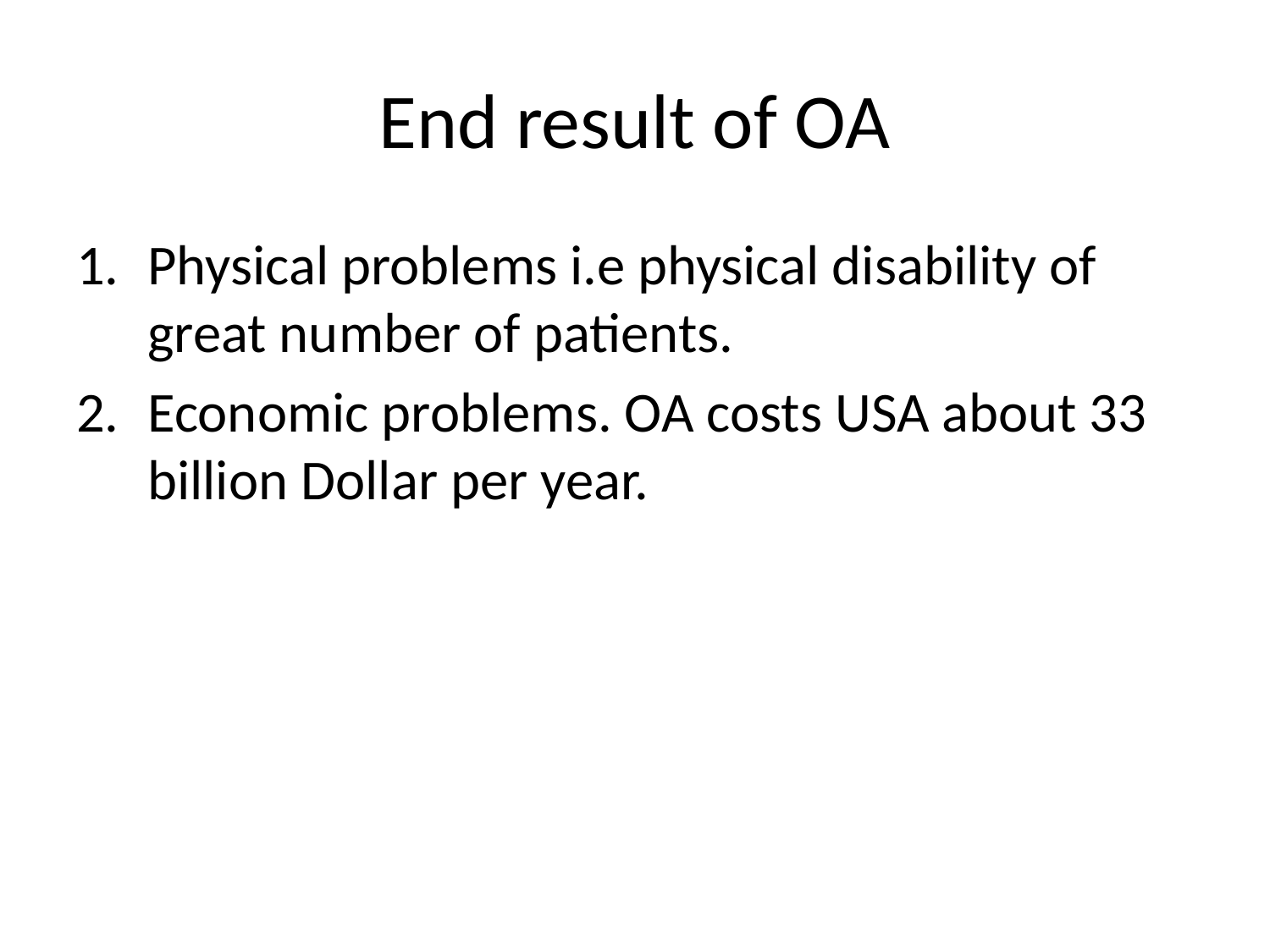

# End result of OA
Physical problems i.e physical disability of great number of patients.
Economic problems. OA costs USA about 33 billion Dollar per year.